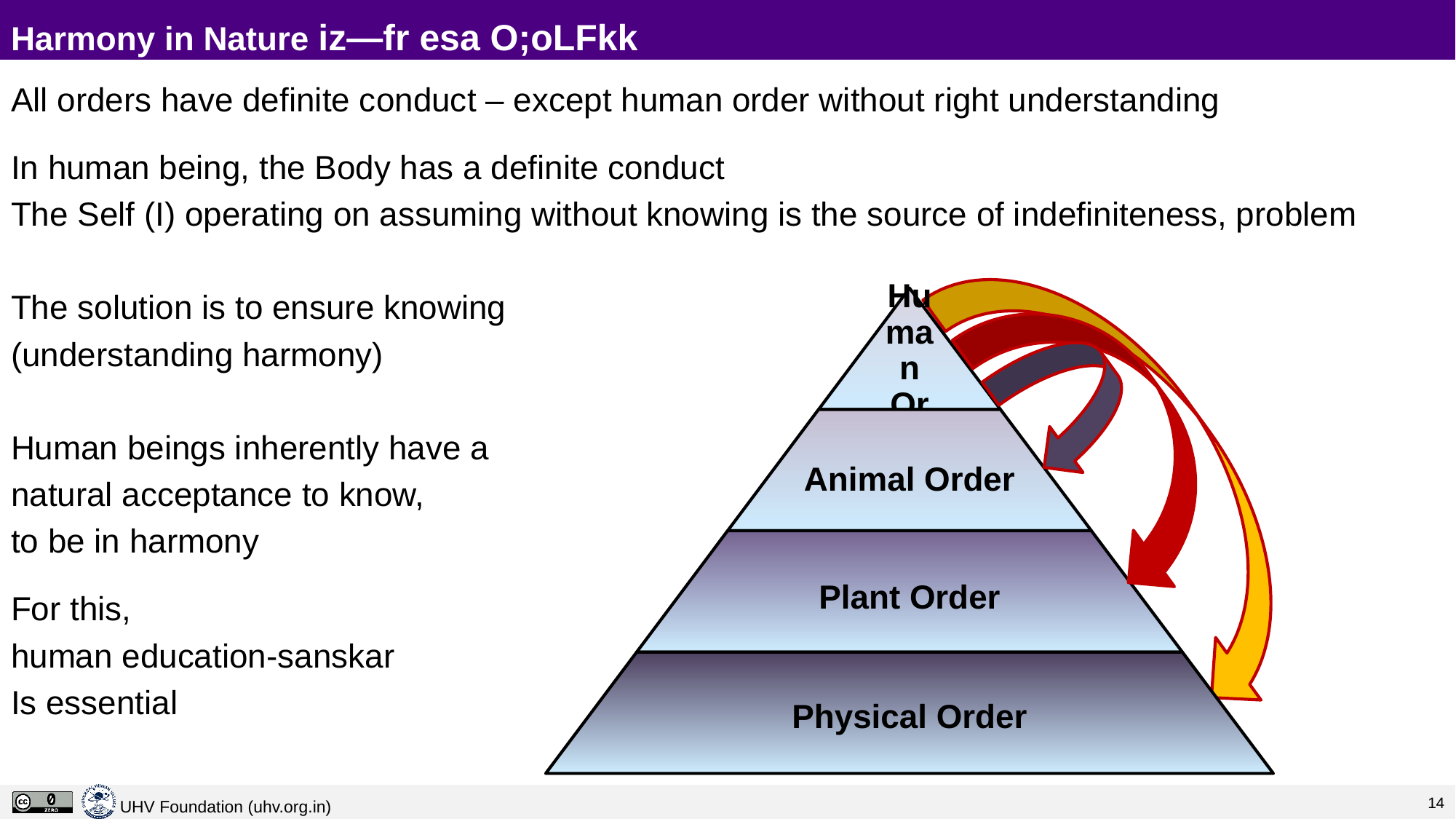

# Harmony in Nature iz—fr esa O;oLFkk
All orders have definite conduct – except human order without right understanding

In human being, the Body has a definite conduct
The Self (I) operating on assuming without knowing is the source of indefiniteness, problem

The solution is to ensure knowing
(understanding harmony)

Human beings inherently have a
natural acceptance to know,
to be in harmony

For this,
human education-sanskar
Is essential

Human Order
Animal Order
Plant Order
Physical Order